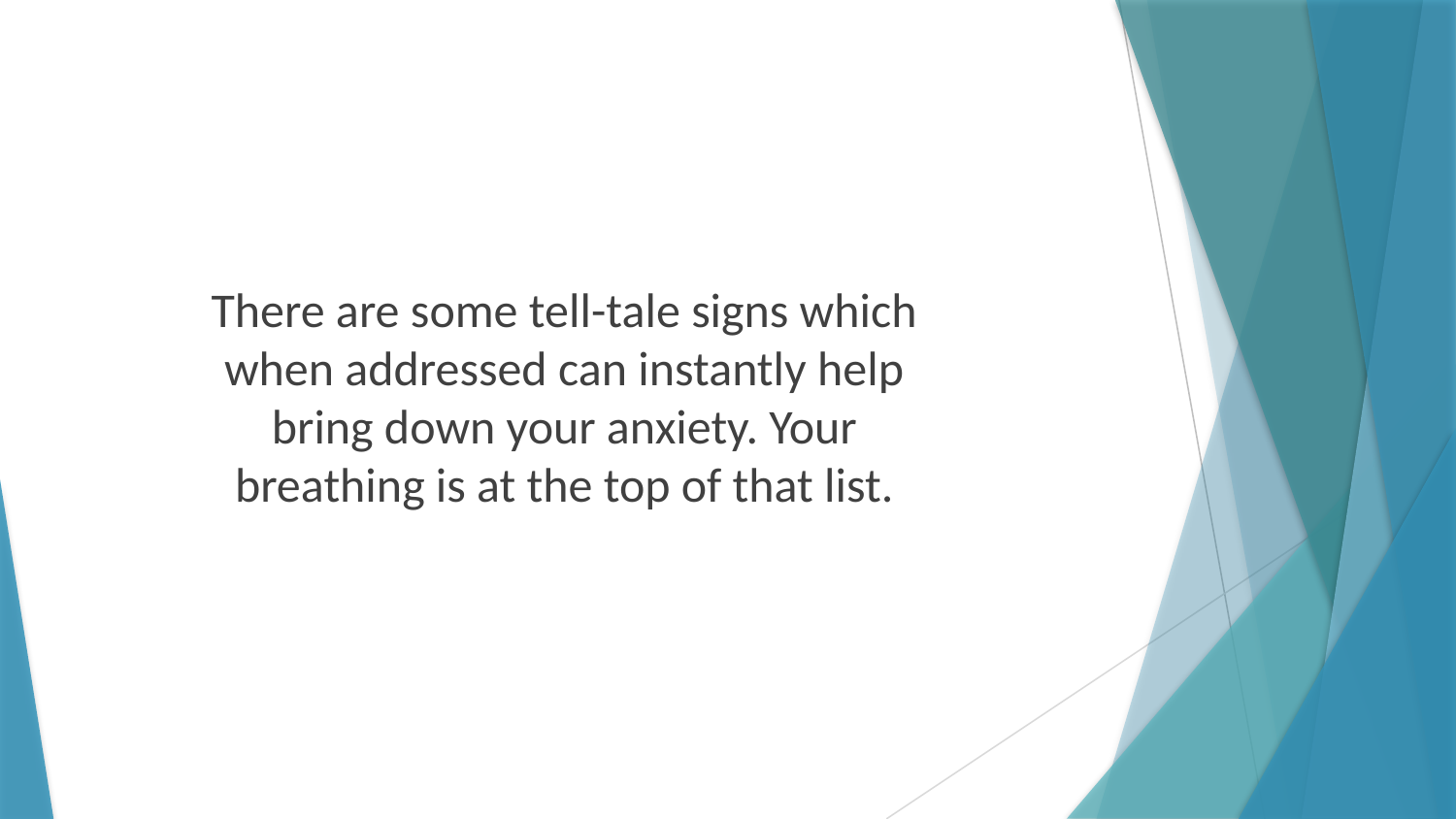

There are some tell-tale signs which when addressed can instantly help bring down your anxiety. Your breathing is at the top of that list.